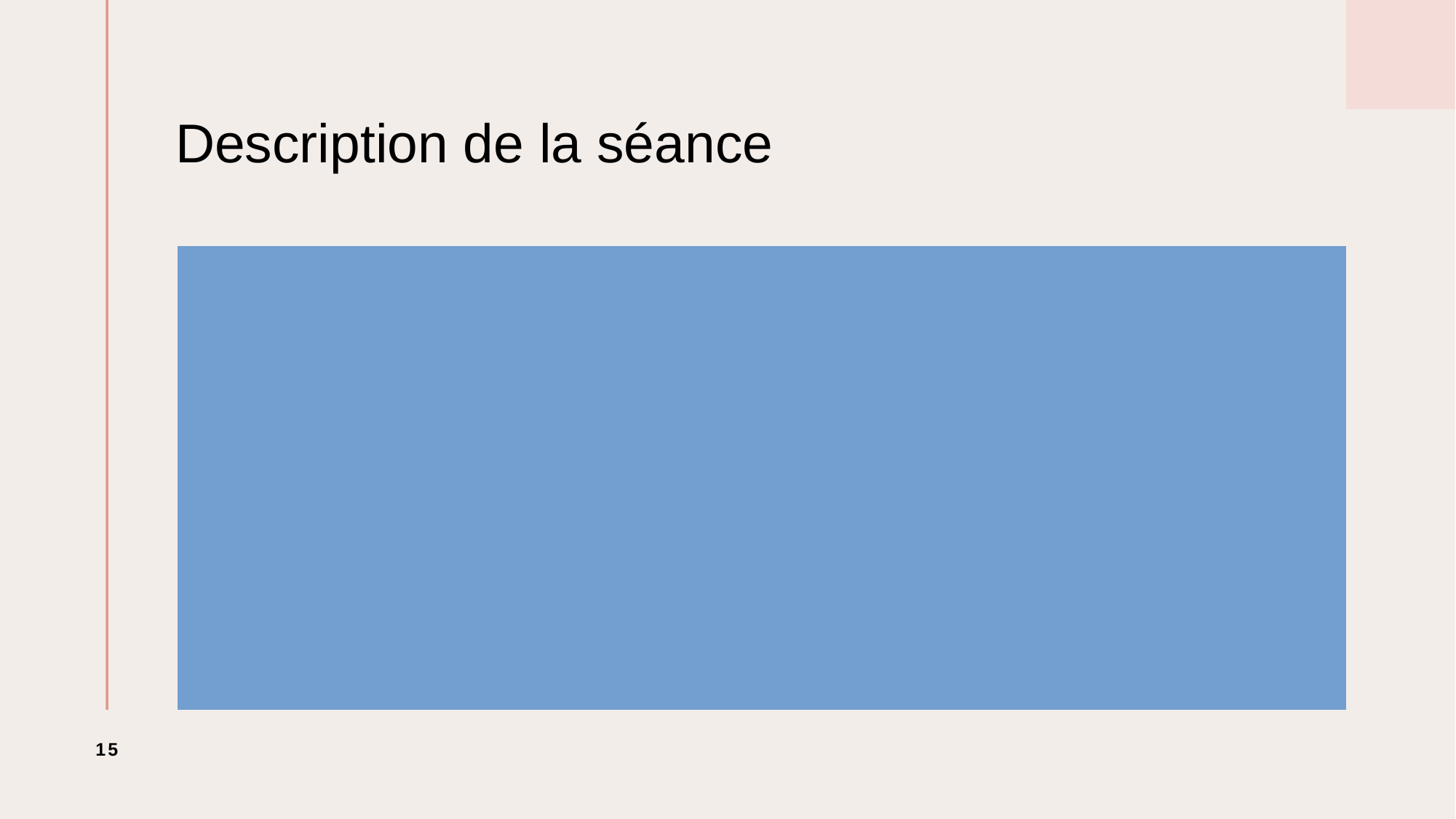

# Description de la séance
Dans la séquence « La transmission du patrimoine génétique »

Séance : « L’origine de la stabilité génétique des individus »
Motivation : Clonage de la brebis Dolly

Objectif notionnel : Découvrir comment l’organisme conserve l’information génétique, la mitose.

Durée : 3 x 1 heure
15